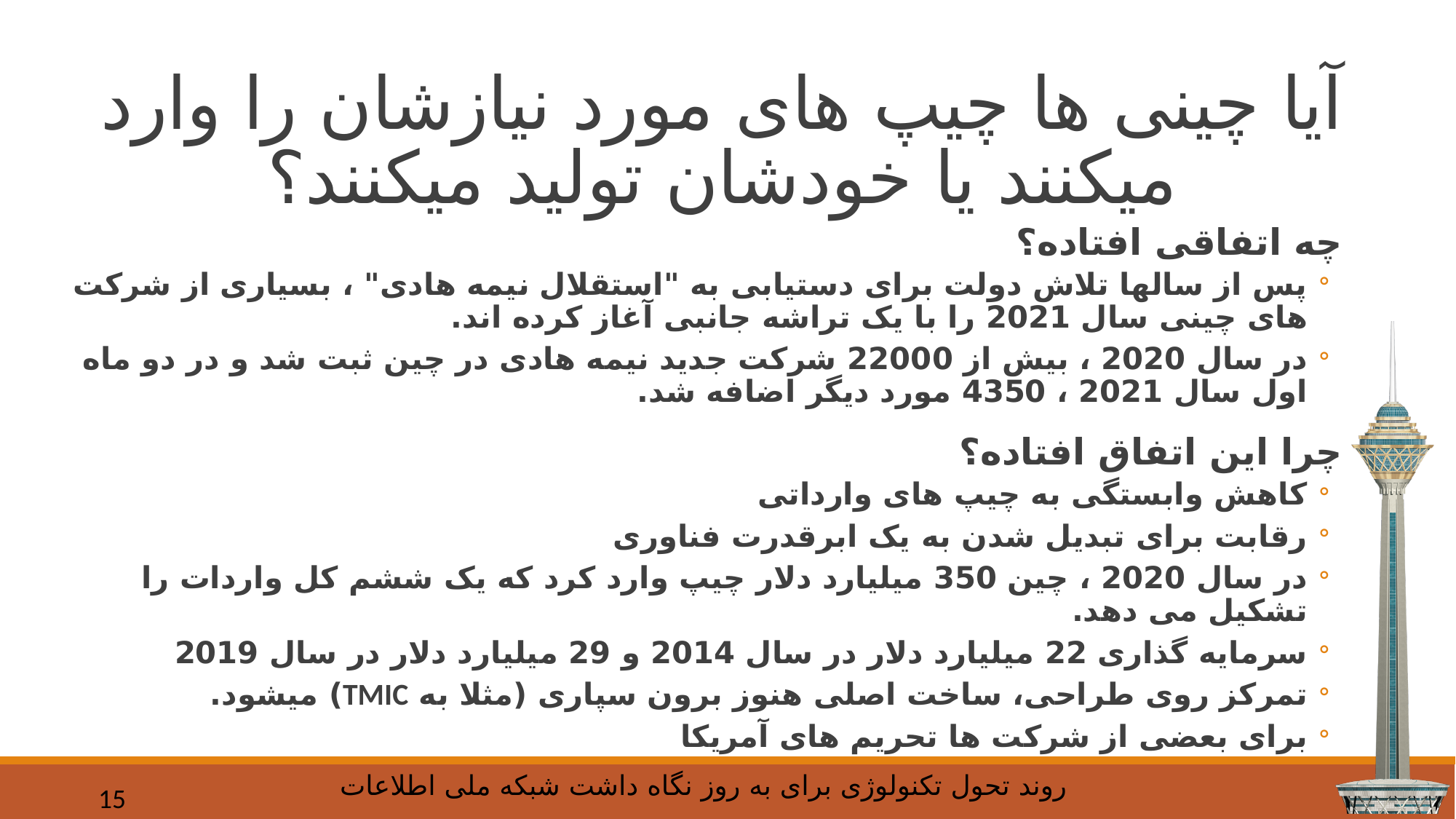

# آیا چینی ها چیپ های مورد نیازشان را وارد میکنند یا خودشان تولید میکنند؟
چه اتفاقی افتاده؟
پس از سالها تلاش دولت برای دستیابی به "استقلال نیمه هادی" ، بسیاری از شرکت های چینی سال 2021 را با یک تراشه جانبی آغاز کرده اند.
در سال 2020 ، بیش از 22000 شرکت جدید نیمه هادی در چین ثبت شد و در دو ماه اول سال 2021 ، 4350 مورد دیگر اضافه شد.
چرا این اتفاق افتاده؟
کاهش وابستگی به چیپ های وارداتی
رقابت برای تبدیل شدن به یک ابرقدرت فناوری
در سال 2020 ، چین 350 میلیارد دلار چیپ وارد کرد که یک ششم کل واردات را تشکیل می دهد.
سرمایه گذاری 22 میلیارد دلار در سال 2014 و 29 میلیارد دلار در سال 2019
تمرکز روی طراحی، ساخت اصلی هنوز برون سپاری (مثلا به TMIC) میشود.
برای بعضی از شرکت ها تحریم های آمریکا

15